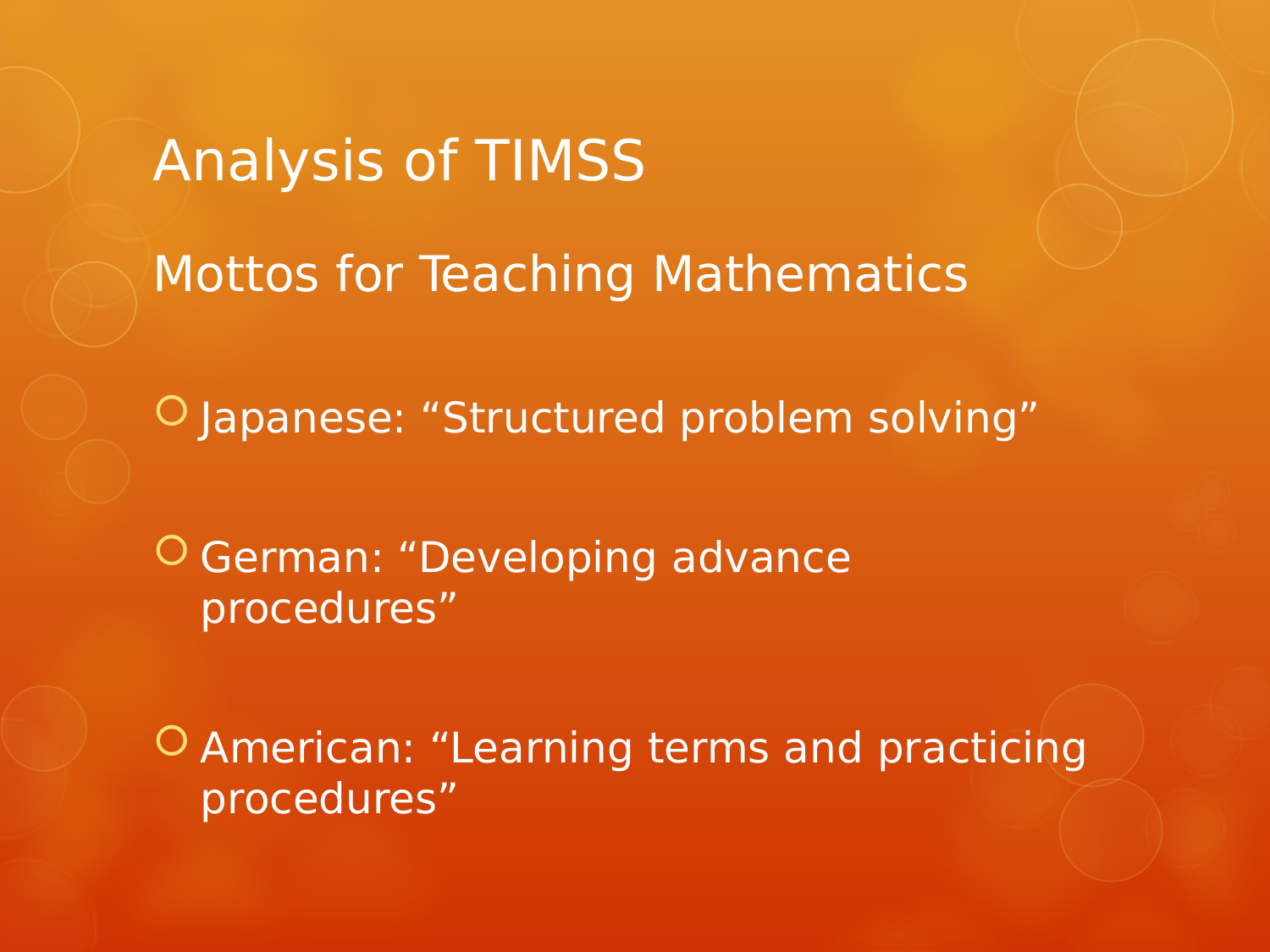

# Analysis of TIMSS
Mottos for Teaching Mathematics

Japanese: “Structured problem solving”

German: “Developing advance procedures”

American: “Learning terms and practicing procedures”